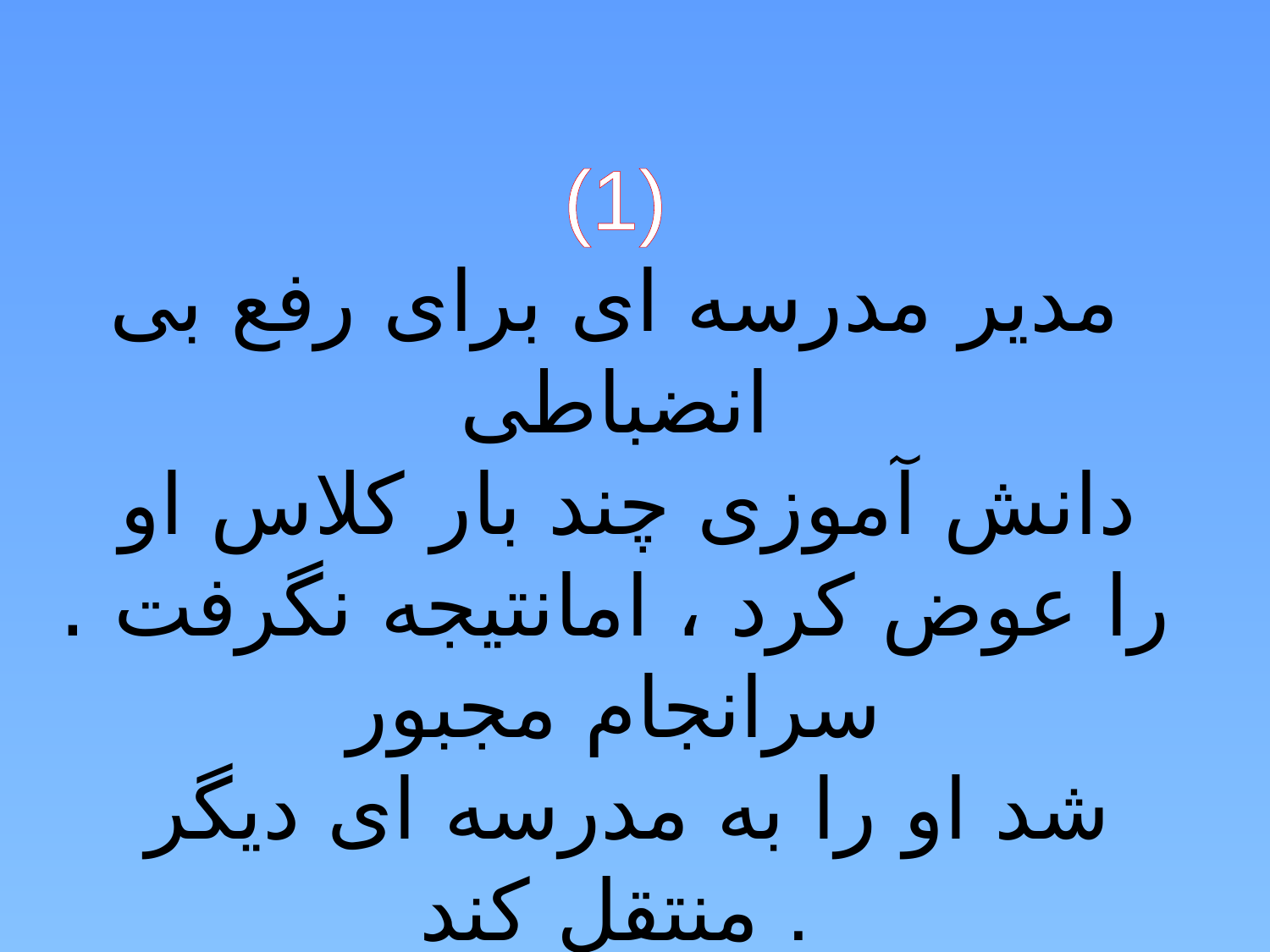

(1)
مدیر مدرسه ای برای رفع بی انضباطی
 دانش آموزی چند بار کلاس او را عوض کرد ، امانتیجه نگرفت . سرانجام مجبور
 شد او را به مدرسه ای دیگر منتقل کند .

 آیا دانش آموز با این اقدام منضبط شد ؟